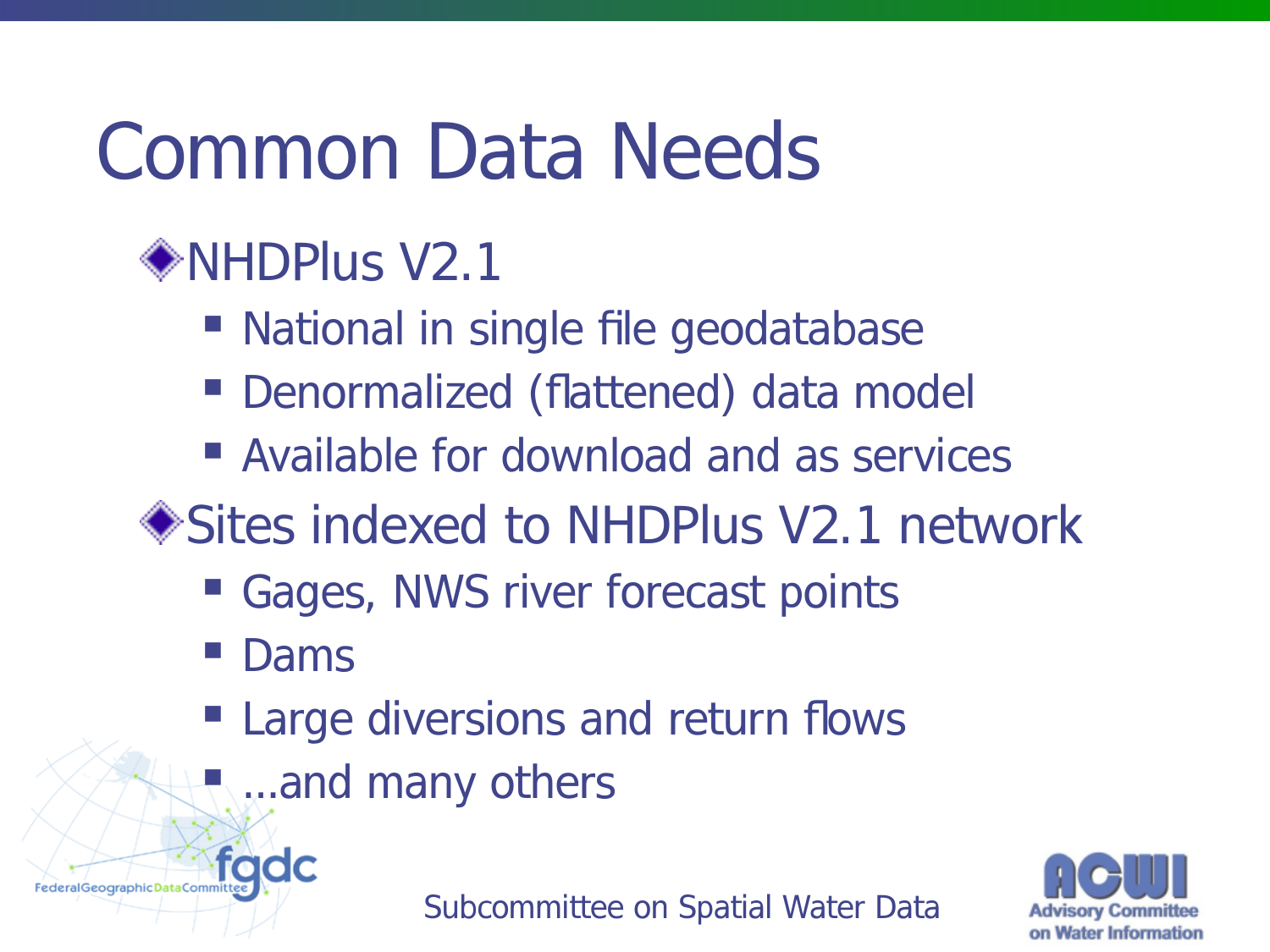

# Common Data Needs
NHDPlus V2.1
National in single file geodatabase
Denormalized (flattened) data model
Available for download and as services
Sites indexed to NHDPlus V2.1 network
Gages, NWS river forecast points
Dams
Large diversions and return flows
…and many others

Subcommittee on Spatial Water Data